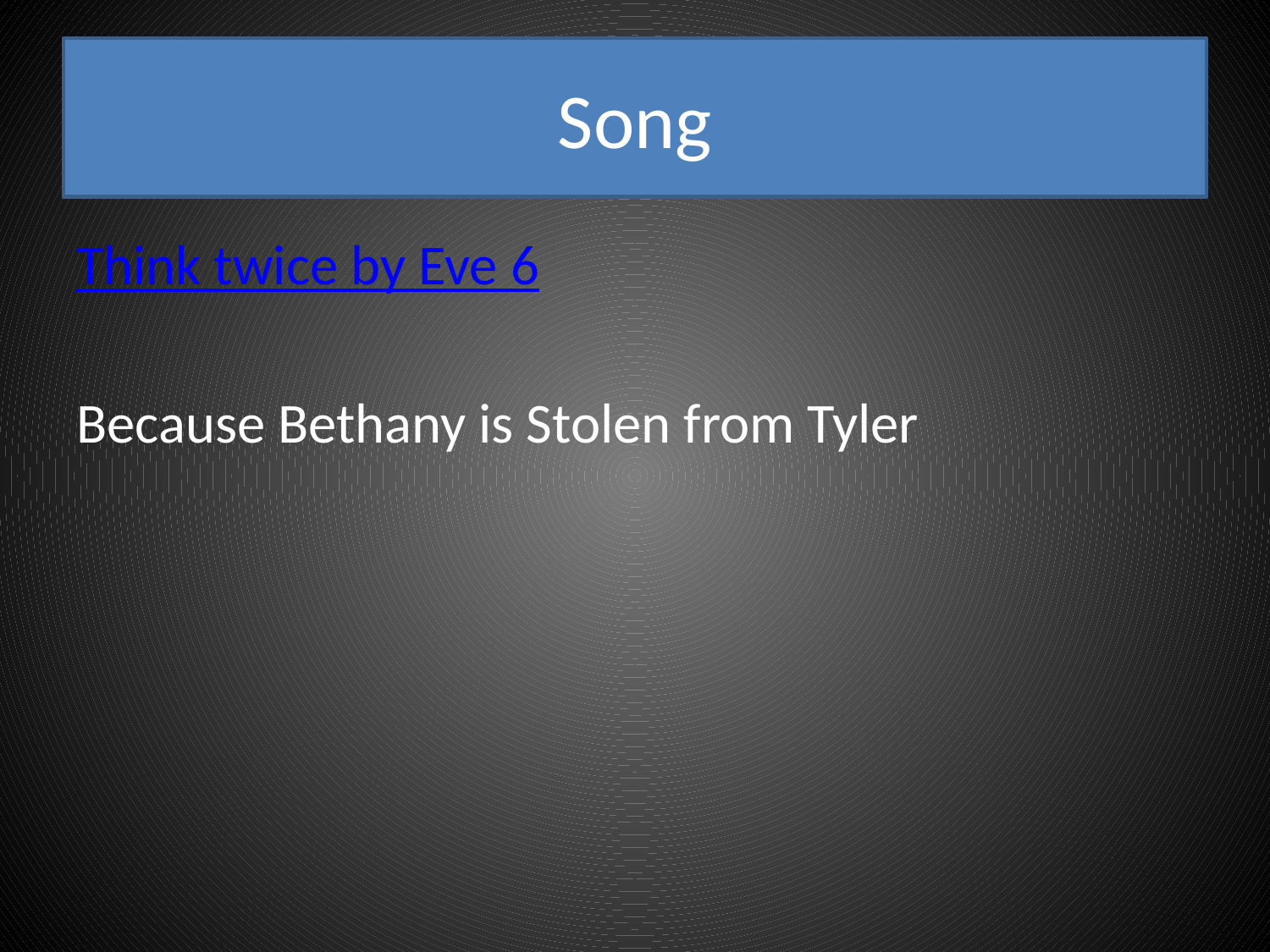

# Song
Think twice by Eve 6

Because Bethany is Stolen from Tyler